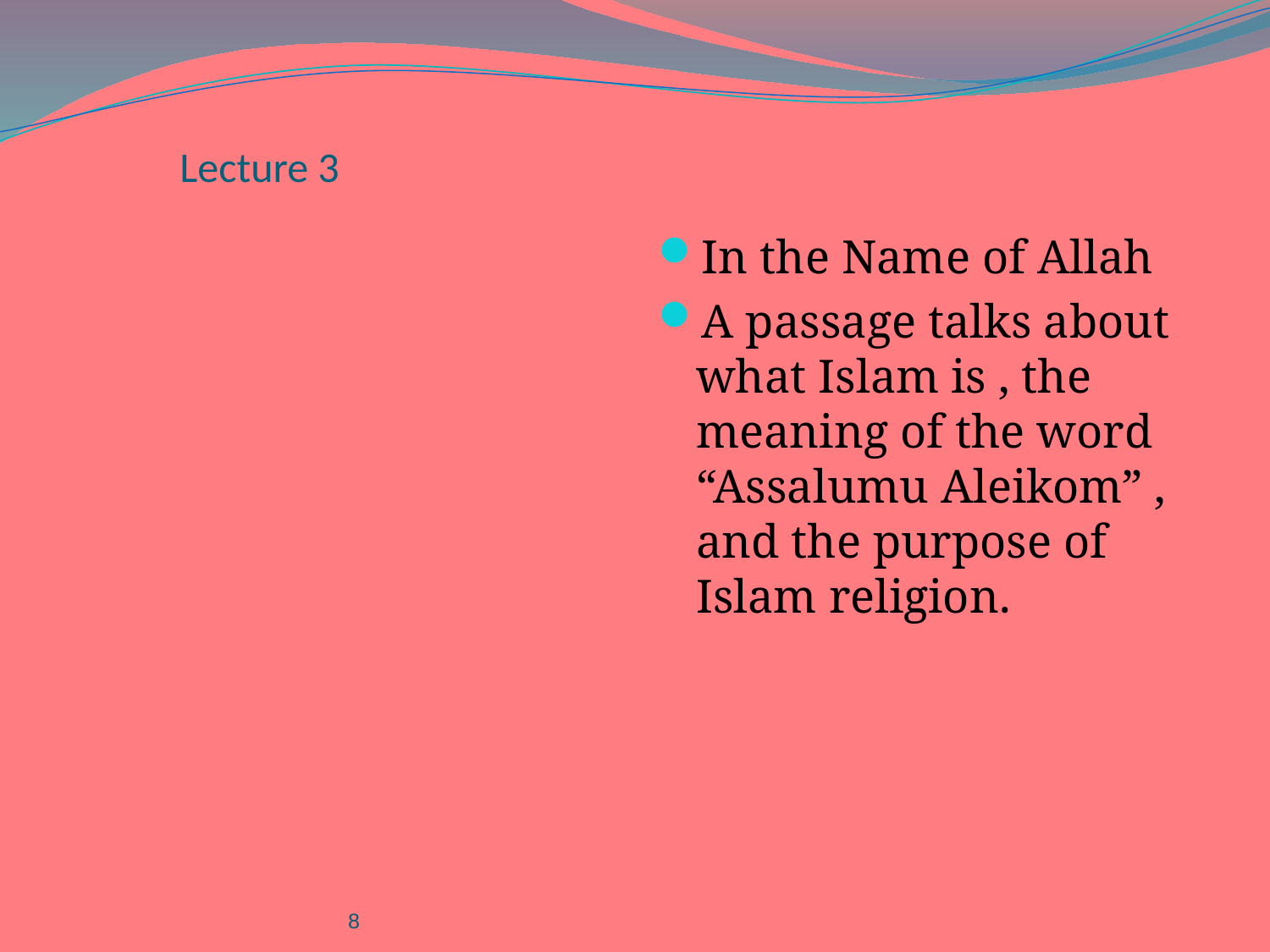

# Lecture 3
In the Name of Allah
A passage talks about what Islam is , the meaning of the word  “Assalumu Aleikom” , and the purpose of Islam religion.

8